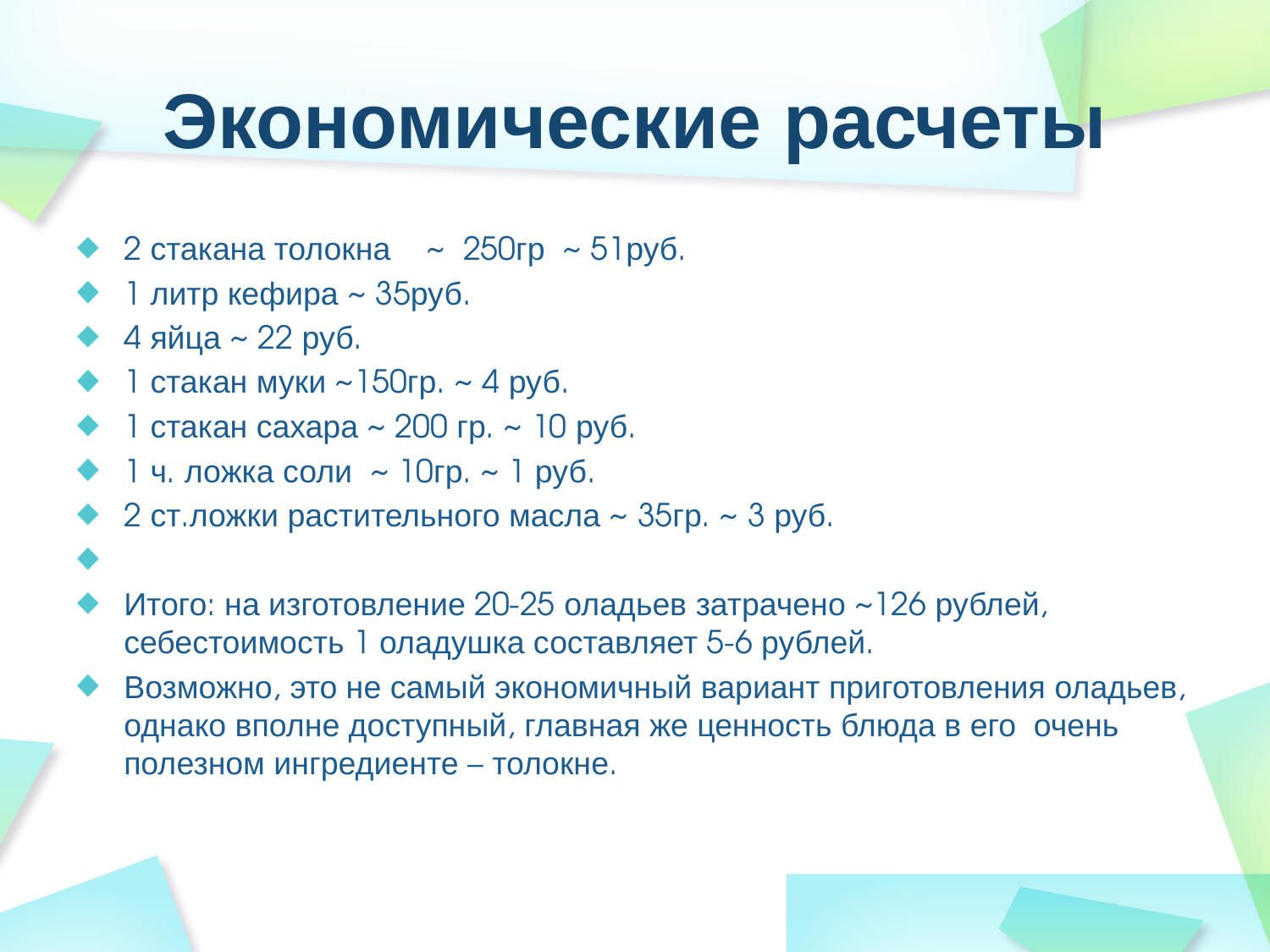

# Экономические расчеты
2 стакана толокна    ~  250гр  ~ 51руб.
1 литр кефира ~ 35руб.
4 яйца ~ 22 руб.
1 стакан муки ~150гр. ~ 4 руб.
1 стакан сахара ~ 200 гр. ~ 10 руб.
1 ч. ложка соли  ~ 10гр. ~ 1 руб.
2 ст.ложки растительного масла ~ 35гр. ~ 3 руб.

Итого: на изготовление 20-25 оладьев затрачено ~126 рублей, себестоимость 1 оладушка составляет 5-6 рублей.
Возможно, это не самый экономичный вариант приготовления оладьев, однако вполне доступный, главная же ценность блюда в его  очень полезном ингредиенте – толокне.